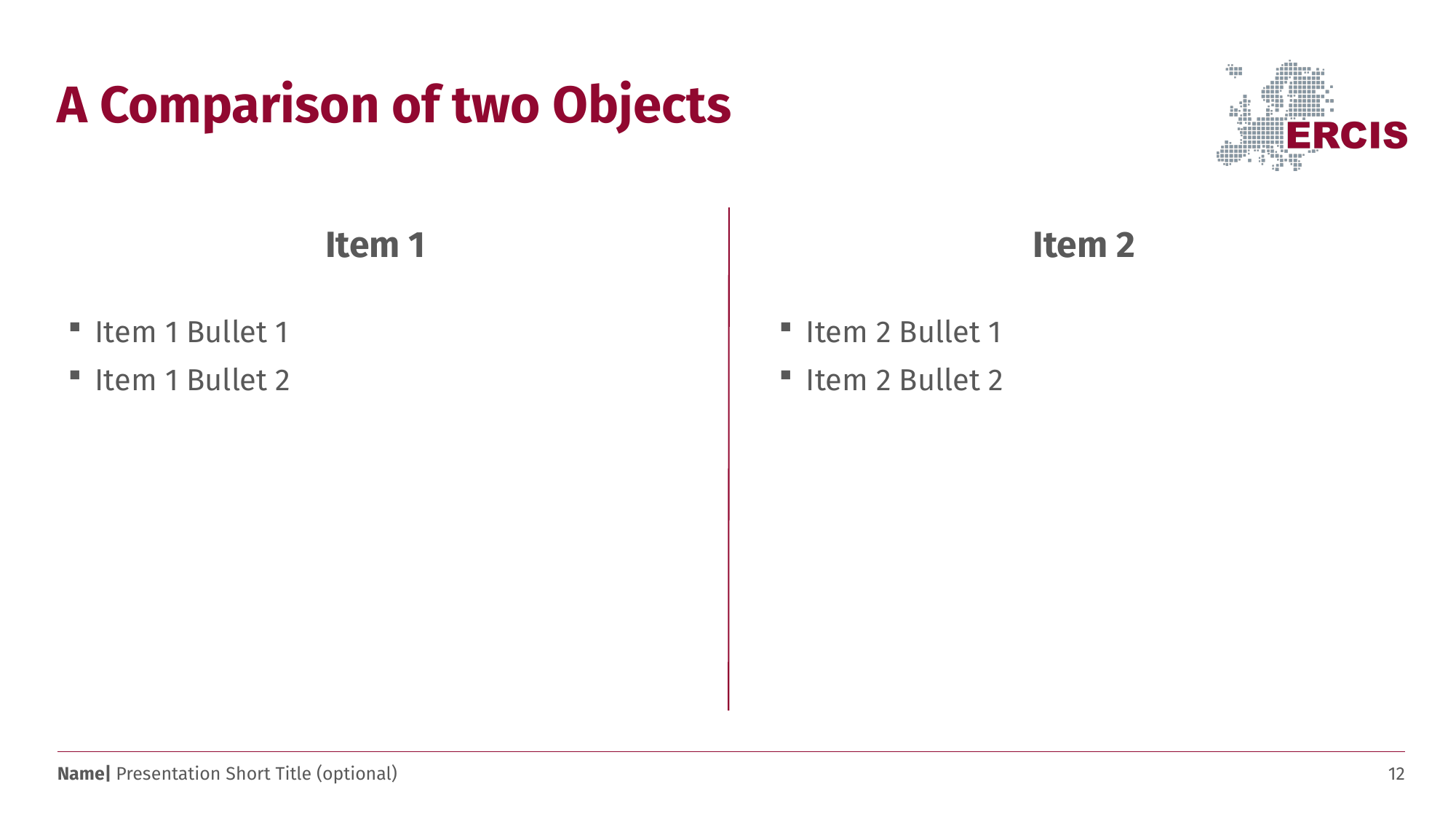

# A Comparison of two Objects

Item 1
Item 2
Item 1 Bullet 1
Item 1 Bullet 2

Item 2 Bullet 1
Item 2 Bullet 2

12